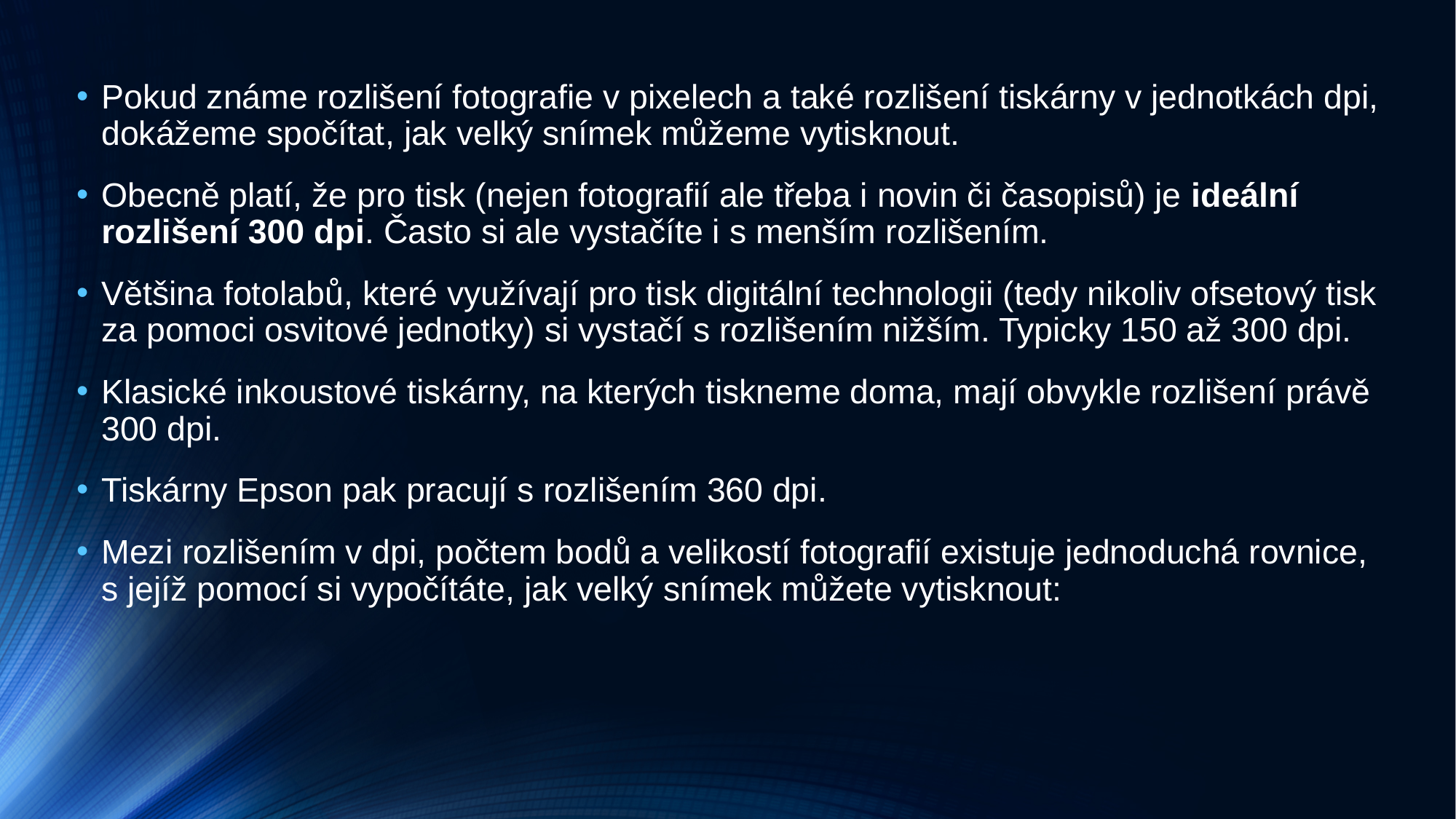

Pokud známe rozlišení fotografie v pixelech a také rozlišení tiskárny v jednotkách dpi, dokážeme spočítat, jak velký snímek můžeme vytisknout.
Obecně platí, že pro tisk (nejen fotografií ale třeba i novin či časopisů) je ideální rozlišení 300 dpi. Často si ale vystačíte i s menším rozlišením.
Většina fotolabů, které využívají pro tisk digitální technologii (tedy nikoliv ofsetový tisk za pomoci osvitové jednotky) si vystačí s rozlišením nižším. Typicky 150 až 300 dpi.
Klasické inkoustové tiskárny, na kterých tiskneme doma, mají obvykle rozlišení právě 300 dpi.
Tiskárny Epson pak pracují s rozlišením 360 dpi.
Mezi rozlišením v dpi, počtem bodů a velikostí fotografií existuje jednoduchá rovnice, s jejíž pomocí si vypočítáte, jak velký snímek můžete vytisknout:

#